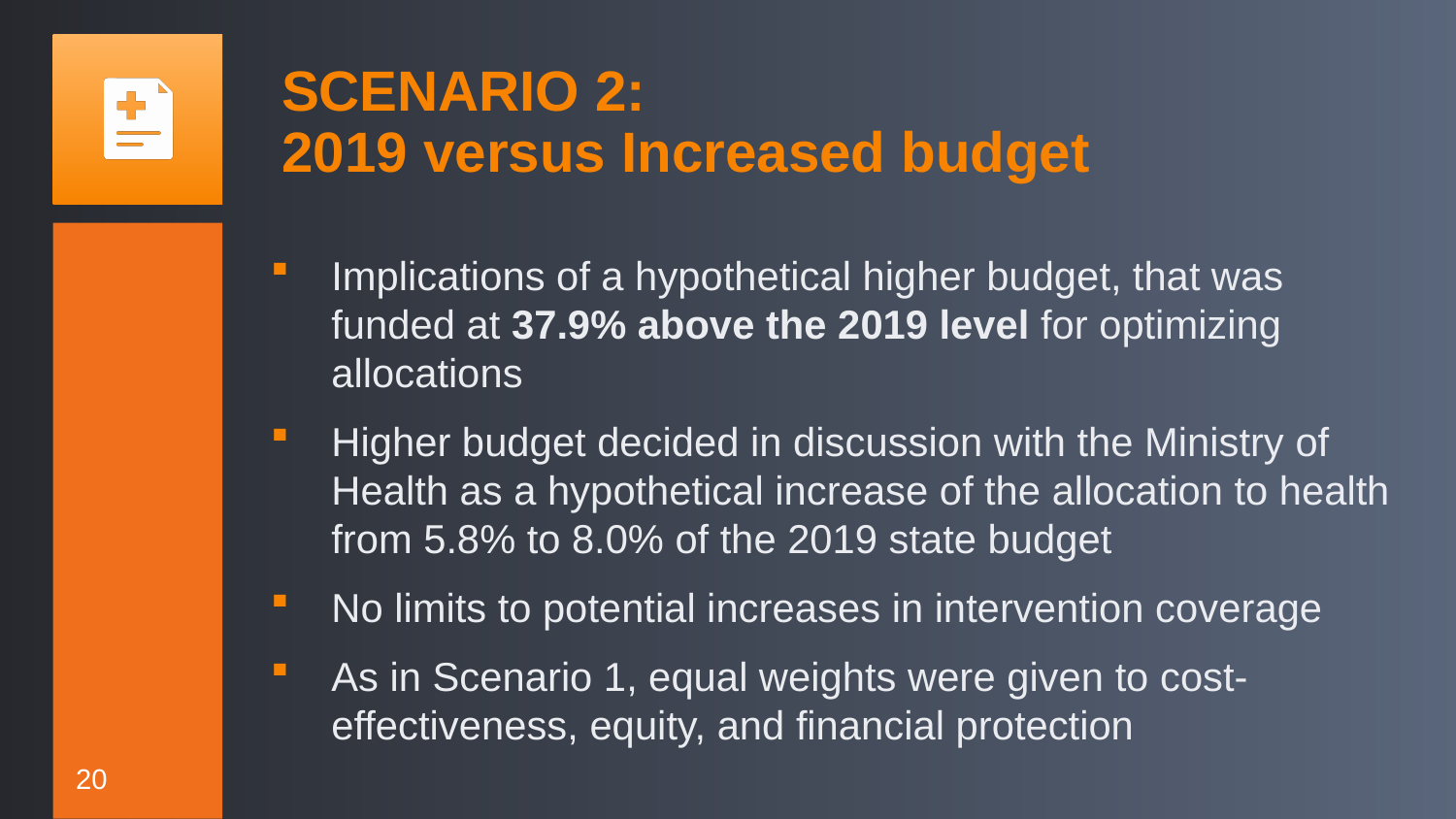

# SCENARIO 2: 2019 versus Increased budget
Implications of a hypothetical higher budget, that was funded at 37.9% above the 2019 level for optimizing allocations
Higher budget decided in discussion with the Ministry of Health as a hypothetical increase of the allocation to health from 5.8% to 8.0% of the 2019 state budget
No limits to potential increases in intervention coverage
As in Scenario 1, equal weights were given to cost-effectiveness, equity, and financial protection
20